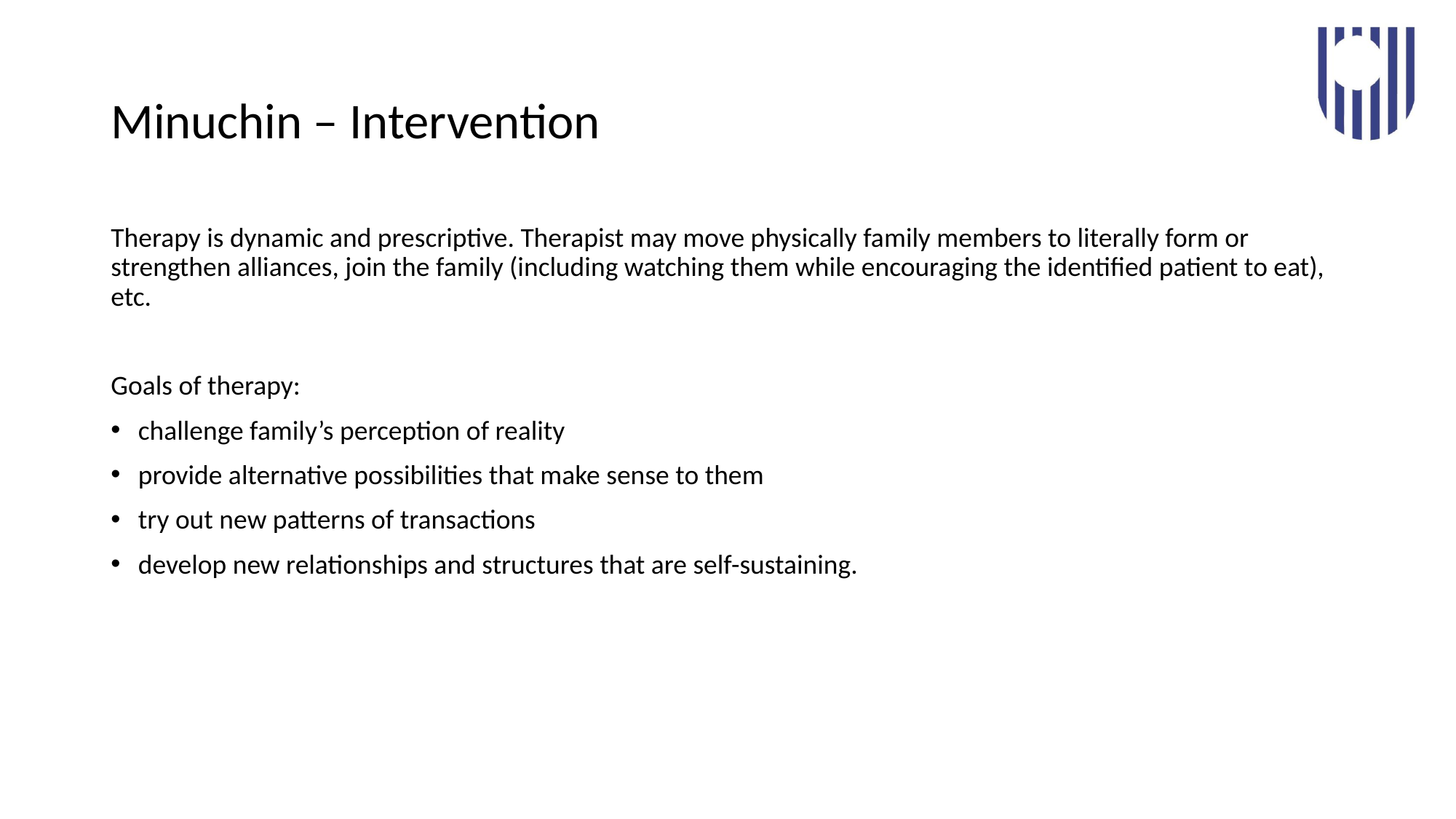

# Minuchin – Intervention
Therapy is dynamic and prescriptive. Therapist may move physically family members to literally form or strengthen alliances, join the family (including watching them while encouraging the identified patient to eat), etc.

Goals of therapy:
challenge family’s perception of reality
provide alternative possibilities that make sense to them
try out new patterns of transactions
develop new relationships and structures that are self-sustaining.